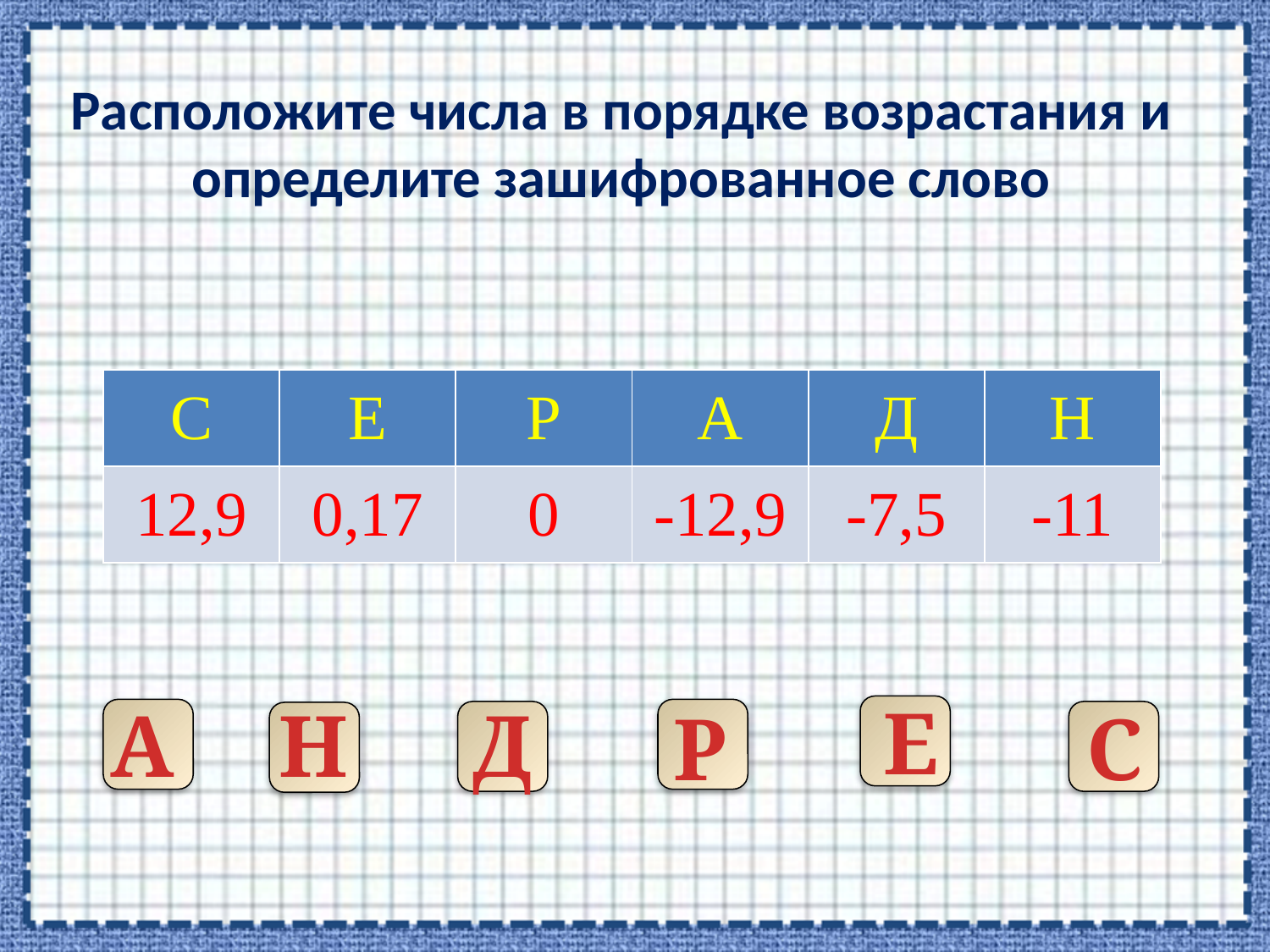

Расположите числа в порядке возрастания и определите зашифрованное слово
| С | Е | Р | А | Д | Н |
| --- | --- | --- | --- | --- | --- |
| 12,9 | 0,17 | 0 | -12,9 | -7,5 | -11 |
Е
А
Н
Д
Р
С